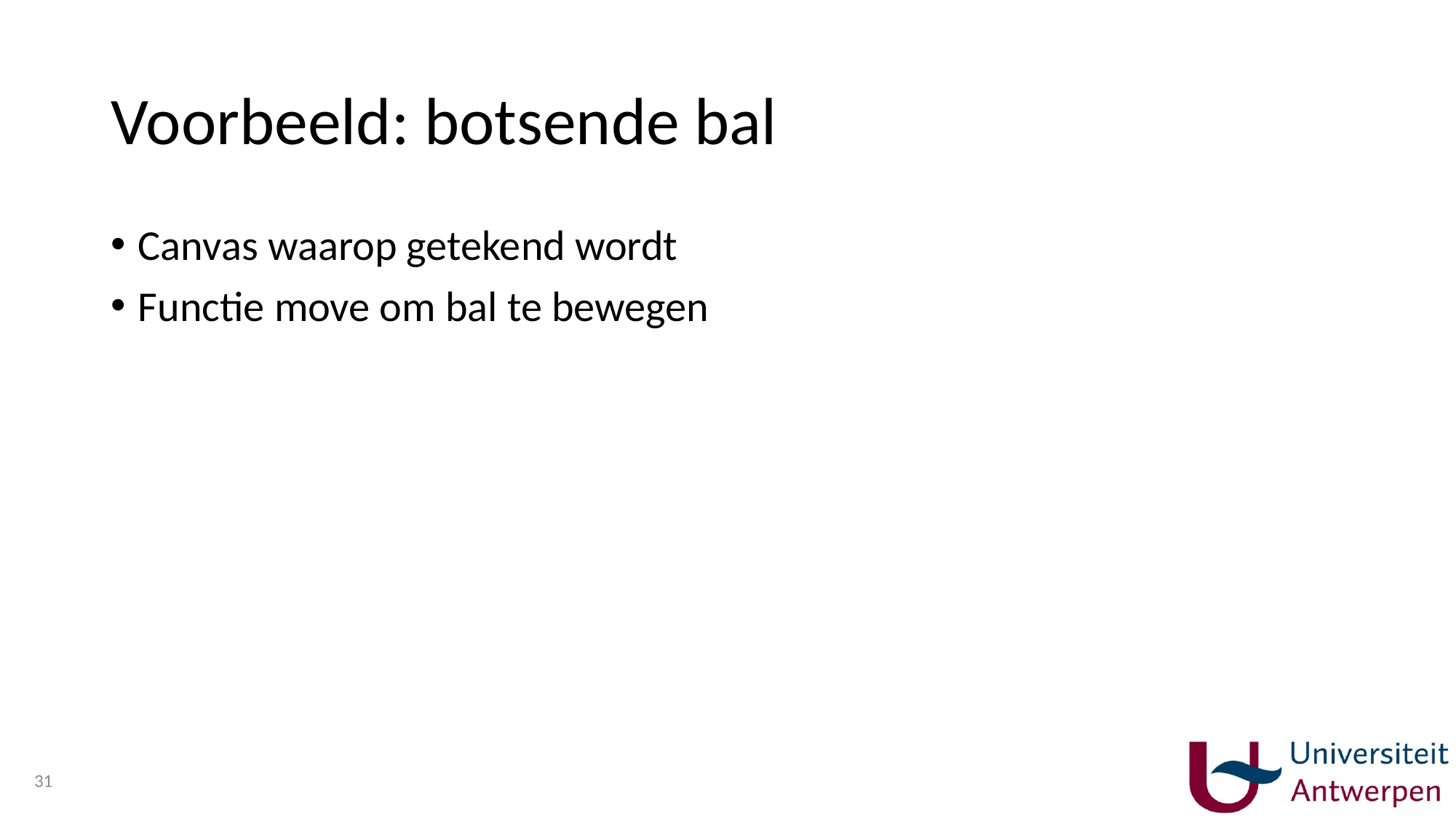

# Voorbeeld: botsende bal
Canvas waarop getekend wordt
Functie move om bal te bewegen

31